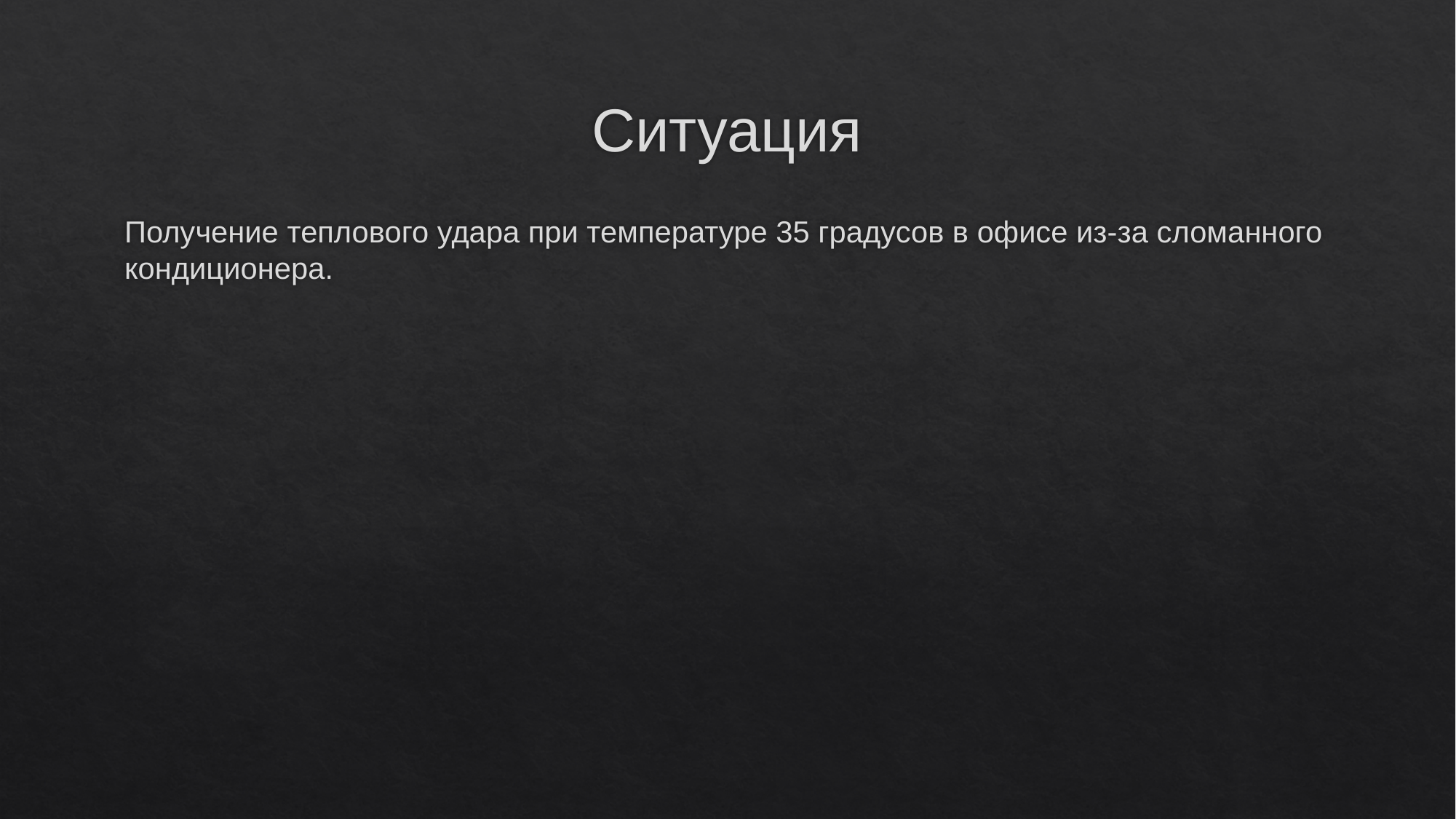

# Ситуация
Получение теплового удара при температуре 35 градусов в офисе из-за сломанного кондиционера.